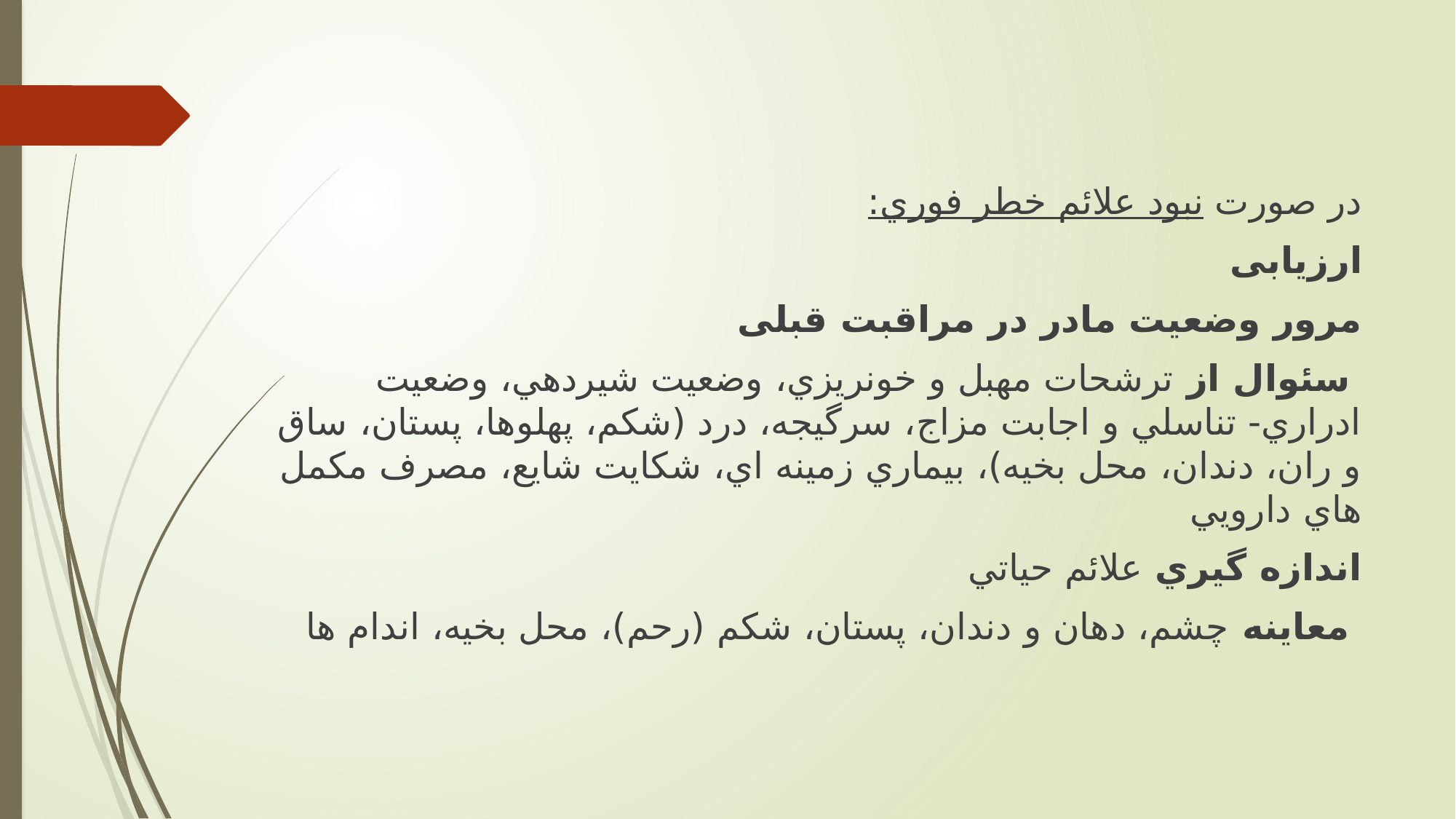

در صورت نبود علائم خطر فوري:
ارزیابی
مرور وضعیت مادر در مراقبت قبلی
 سئوال از ترشحات مهبل و خونريزي، وضعیت شیردهي، وضعیت ادراري- تناسلي و اجابت مزاج، سرگیجه، درد (شکم، پهلوها، پستان، ساق و ران، دندان، محل بخیه)، بیماري زمینه اي، شکايت شايع، مصرف مکمل هاي دارويي
اندازه گیري علائم حیاتي
 معاينه چشم، دهان و دندان، پستان، شکم (رحم)، محل بخیه، اندام ها